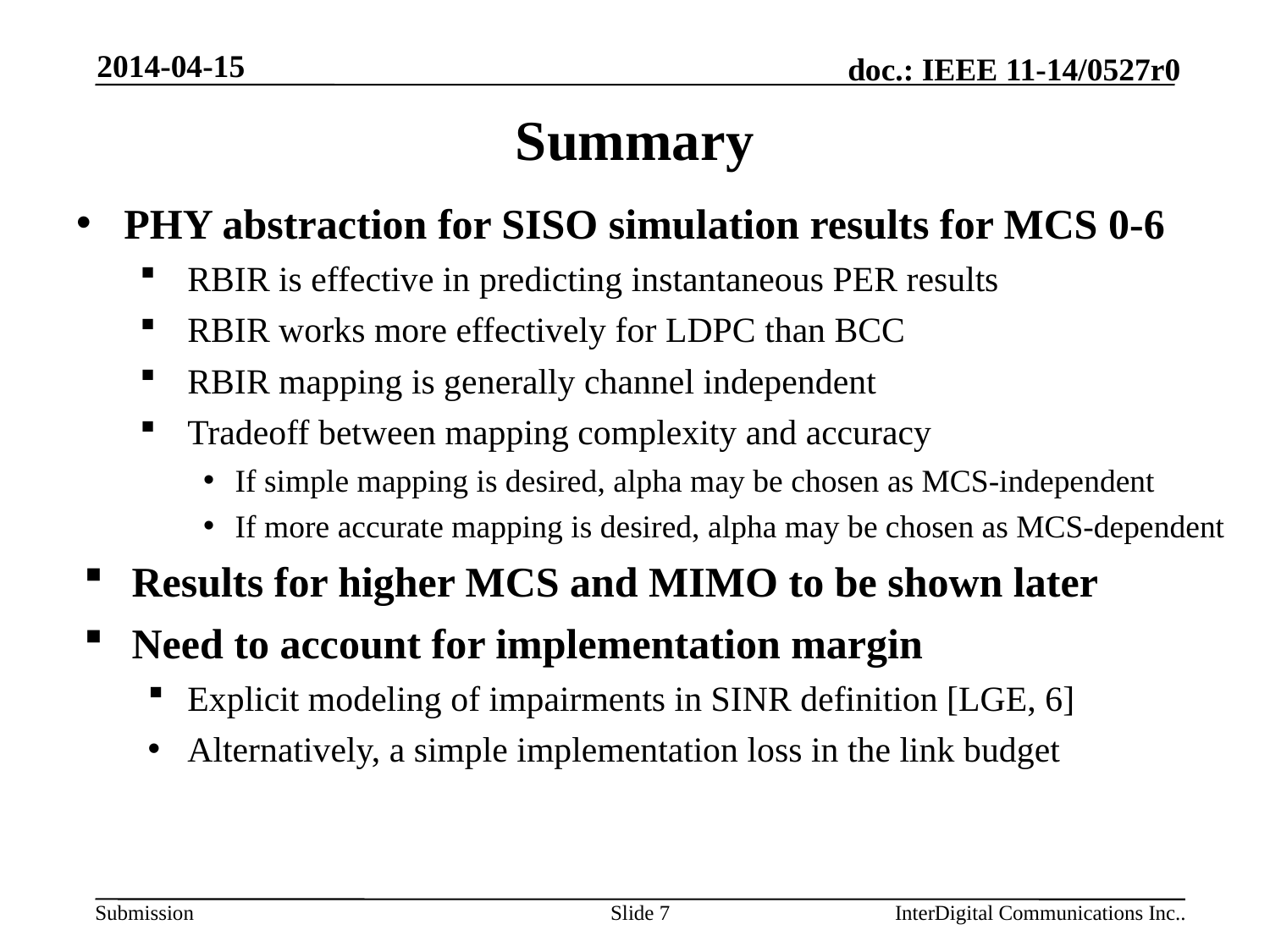

2014-04-15
# Summary
PHY abstraction for SISO simulation results for MCS 0-6
RBIR is effective in predicting instantaneous PER results
RBIR works more effectively for LDPC than BCC
RBIR mapping is generally channel independent
Tradeoff between mapping complexity and accuracy
If simple mapping is desired, alpha may be chosen as MCS-independent
If more accurate mapping is desired, alpha may be chosen as MCS-dependent
Results for higher MCS and MIMO to be shown later
Need to account for implementation margin
Explicit modeling of impairments in SINR definition [LGE, 6]
Alternatively, a simple implementation loss in the link budget
Slide 7
InterDigital Communications Inc..